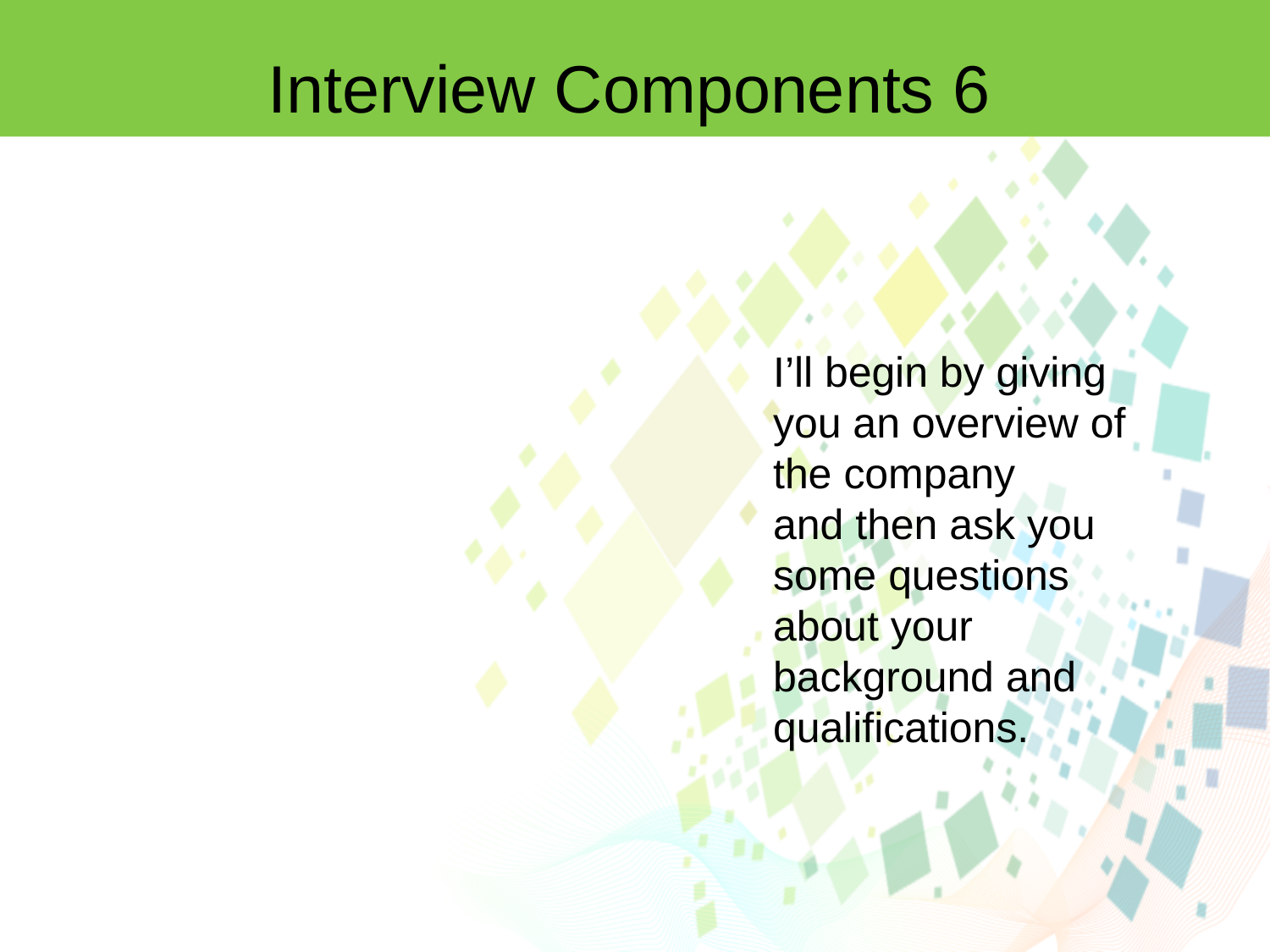

Interview Components 6
I’ll begin by giving you an overview of the company
and then ask you some questions about your background and
qualifications.